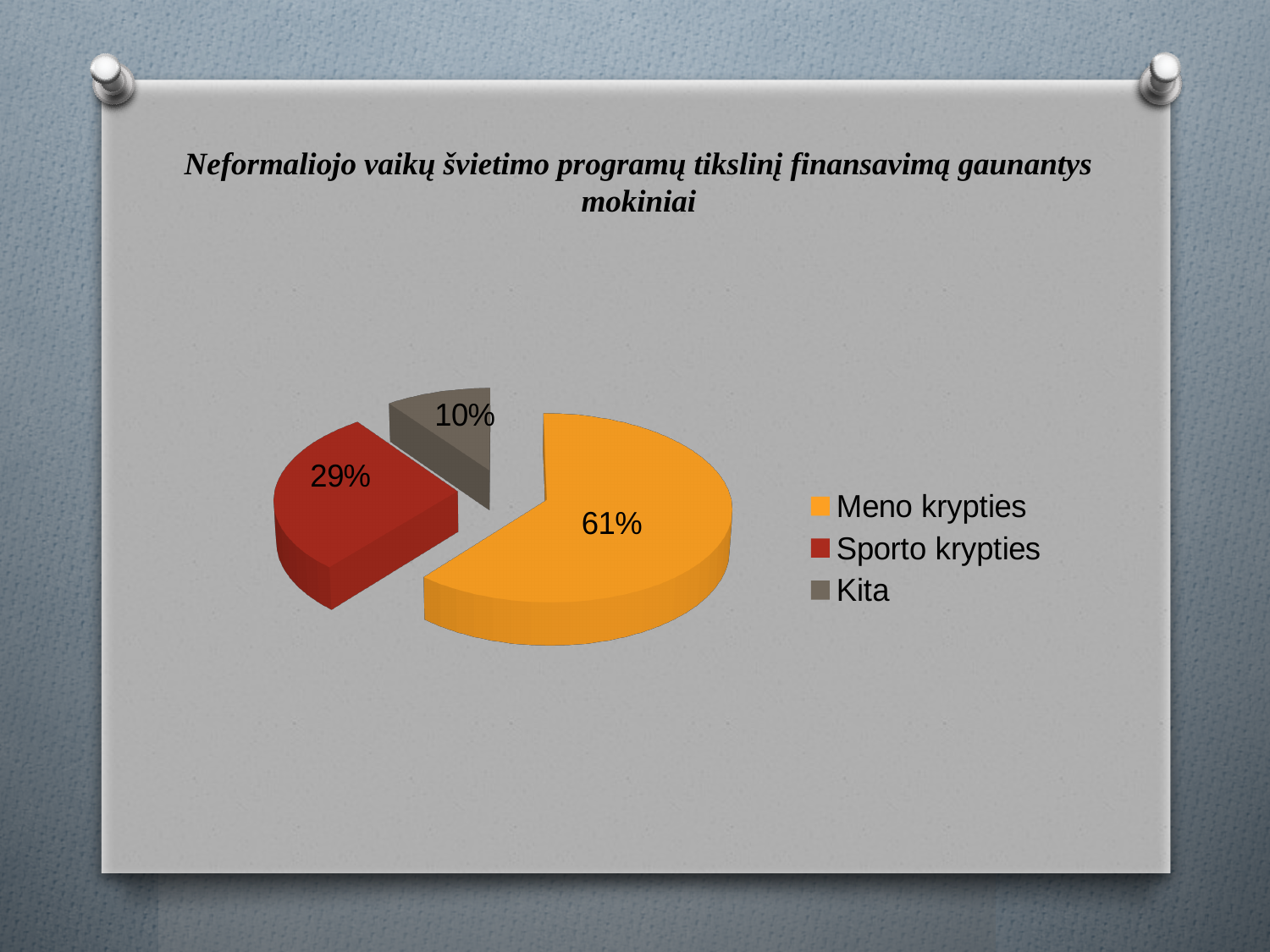

# Neformaliojo vaikų švietimo programų tikslinį finansavimą gaunantys mokiniai

[unsupported chart]